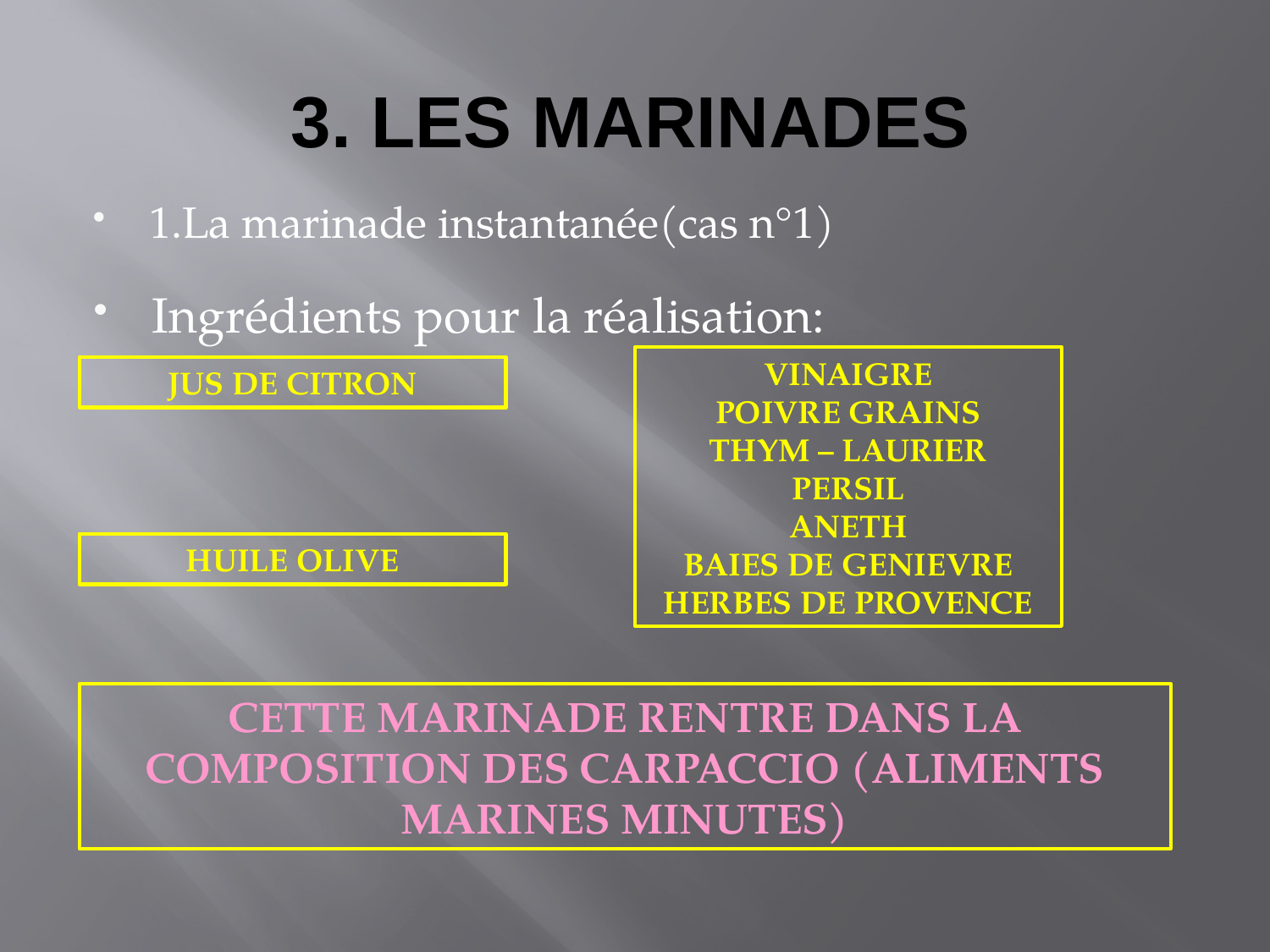

# 3. LES MARINADES
1.La marinade instantanée(cas n°1)

Ingrédients pour la réalisation:
VINAIGRE
POIVRE GRAINS
THYM – LAURIER
PERSIL
ANETH
BAIES DE GENIEVRE
HERBES DE PROVENCE
JUS DE CITRON
HUILE OLIVE
CETTE MARINADE RENTRE DANS LA COMPOSITION DES CARPACCIO (ALIMENTS MARINES MINUTES)